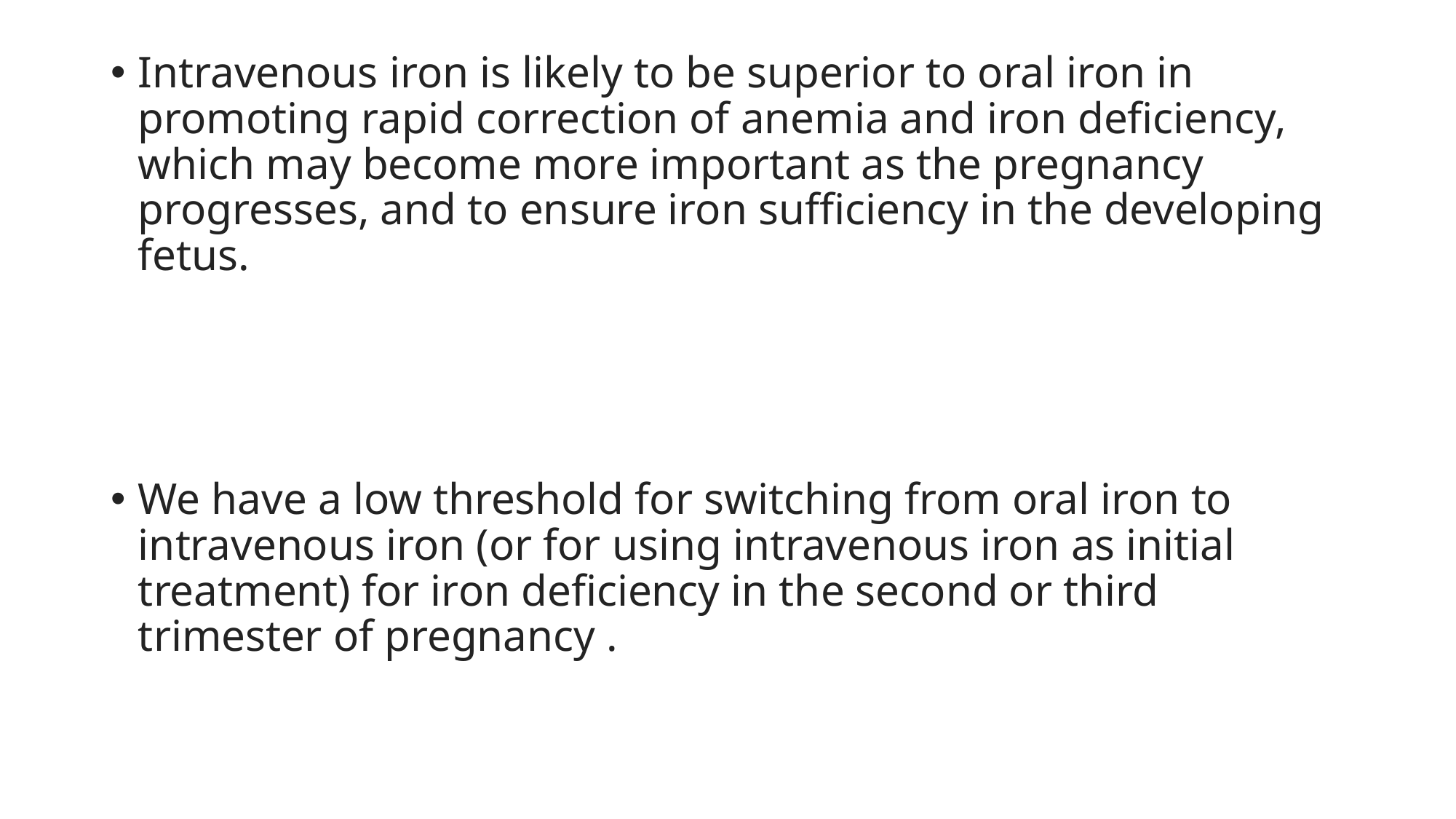

Intravenous iron is likely to be superior to oral iron in promoting rapid correction of anemia and iron deficiency, which may become more important as the pregnancy progresses, and to ensure iron sufficiency in the developing fetus.

We have a low threshold for switching from oral iron to intravenous iron (or for using intravenous iron as initial treatment) for iron deficiency in the second or third trimester of pregnancy .